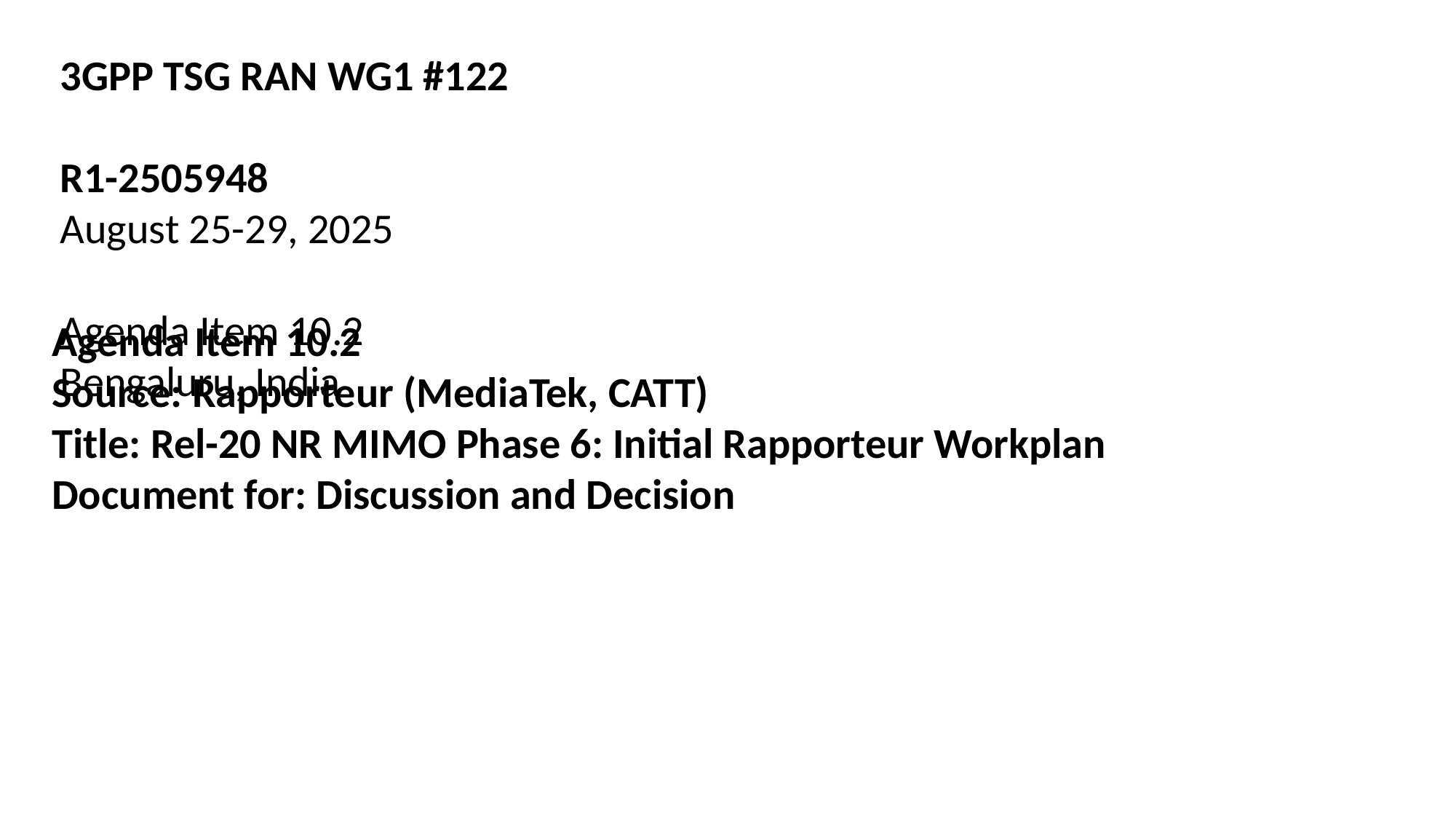

3GPP TSG RAN WG1 #122	R1-2505948
August 25-29, 2025	Agenda Item 10.2
Bengaluru, India
# Agenda Item 10.2 Source: Rapporteur (MediaTek, CATT) Title: Rel-20 NR MIMO Phase 6: Initial Rapporteur Workplan Document for: Discussion and Decision